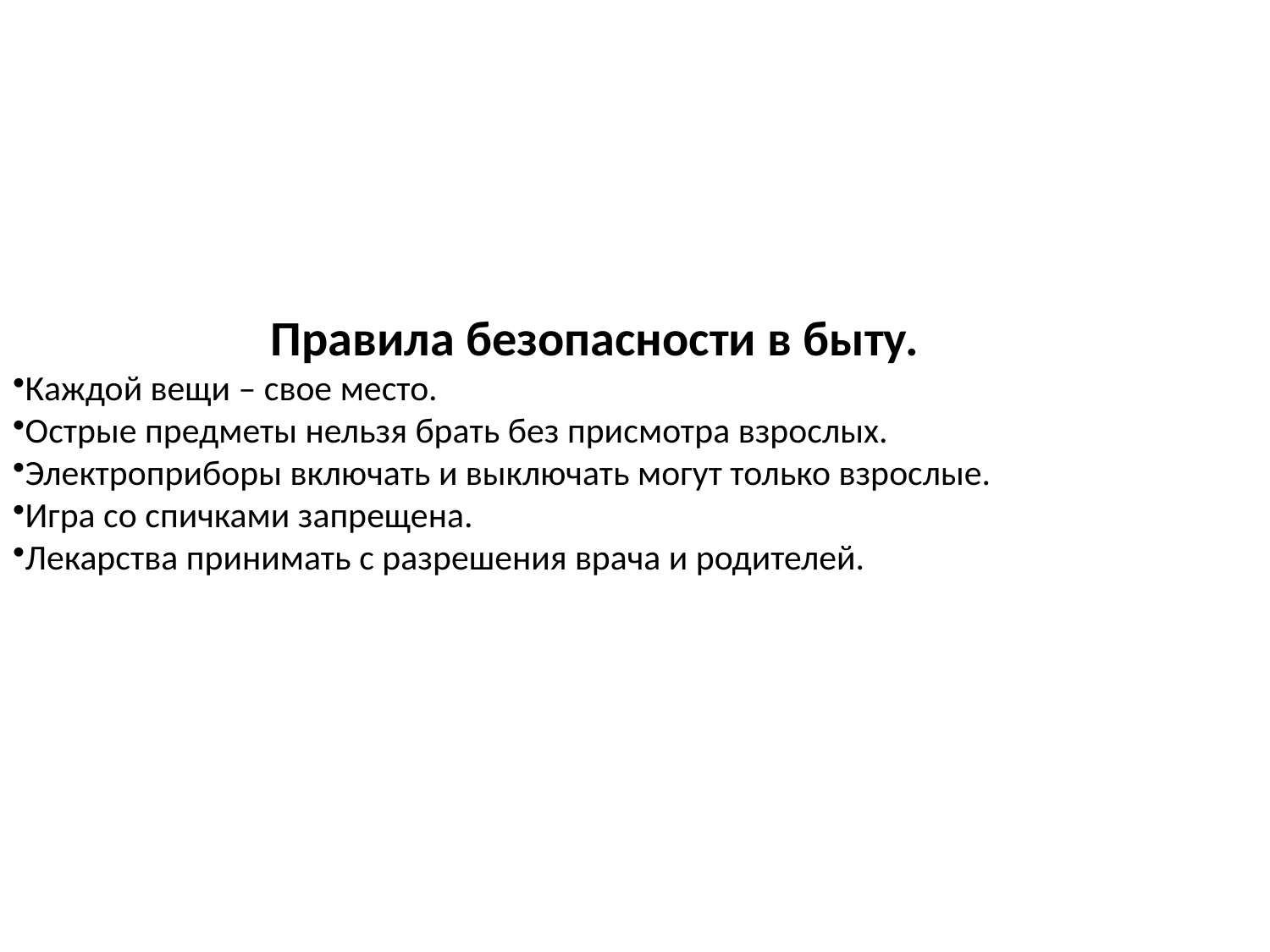

Правила безопасности в быту.
Каждой вещи – свое место.
Острые предметы нельзя брать без присмотра взрослых.
Электроприборы включать и выключать могут только взрослые.
Игра со спичками запрещена.
Лекарства принимать с разрешения врача и родителей.